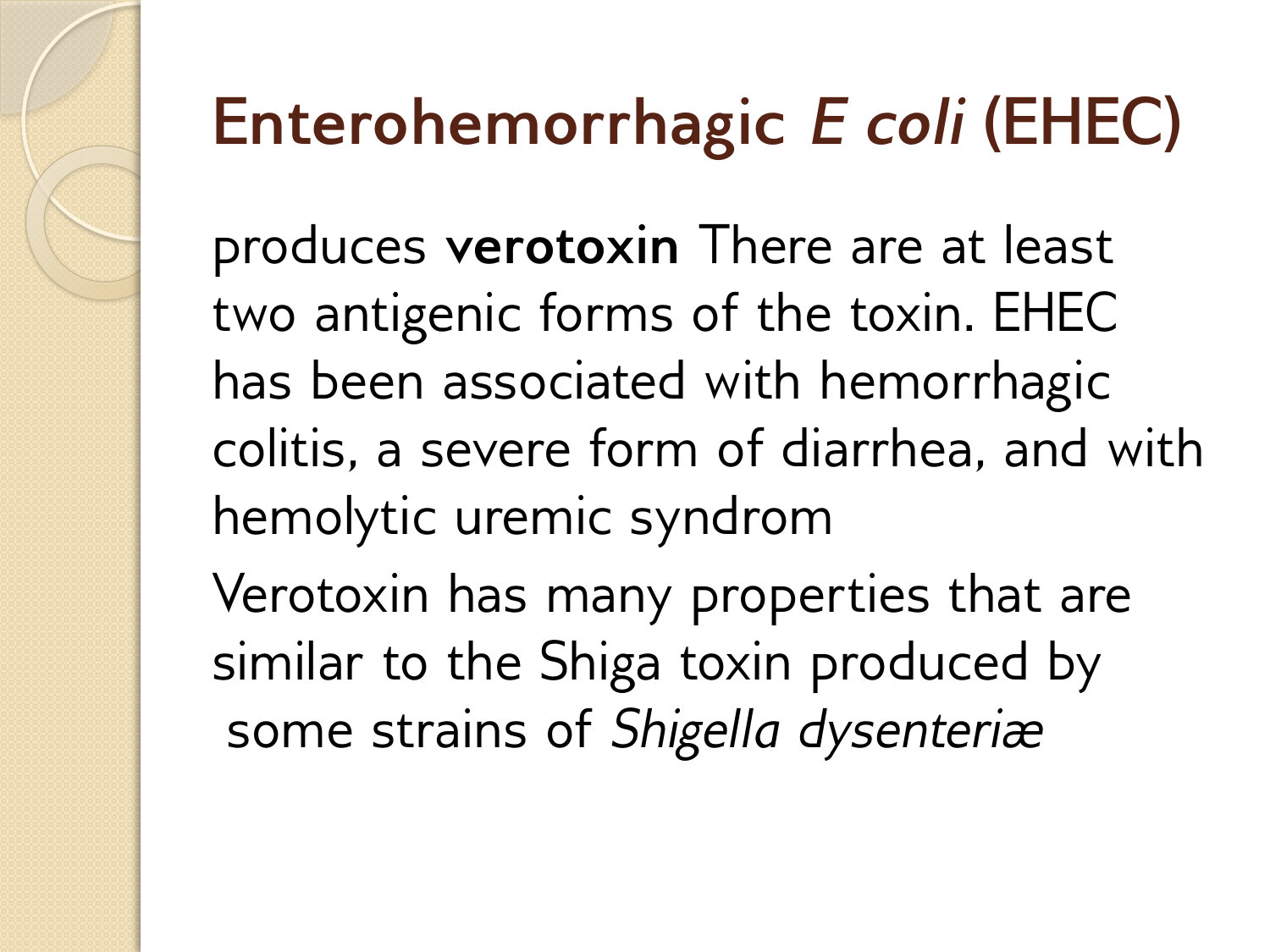

# Enterohemorrhagic E coli (EHEC)
produces verotoxin There are at least two antigenic forms of the toxin. EHEC has been associated with hemorrhagic colitis, a severe form of diarrhea, and with hemolytic uremic syndrom
Verotoxin has many properties that are similar to the Shiga toxin produced by some strains of Shigella dysenteriae